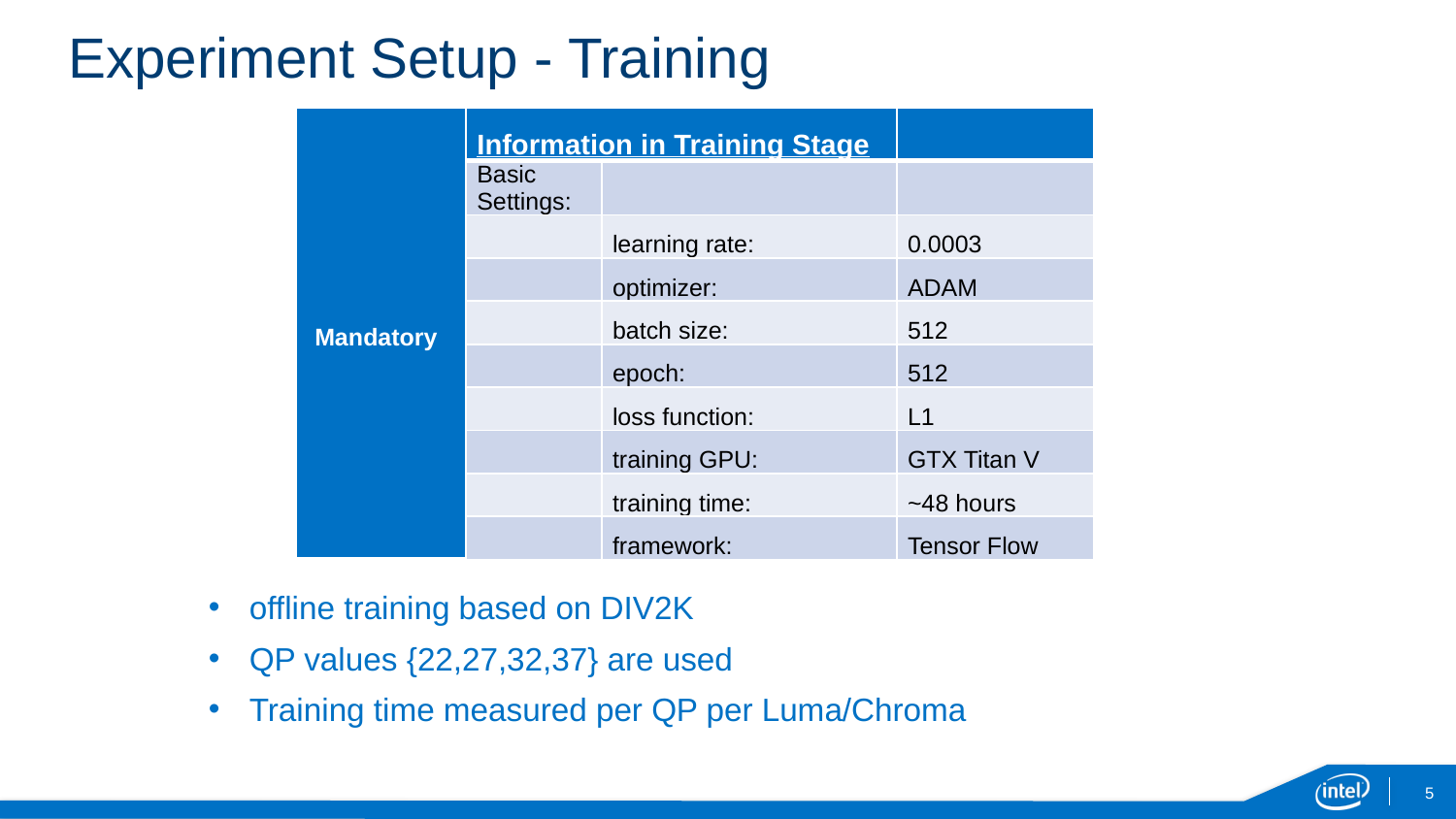

# Experiment Setup - Training
| Mandatory | Information in Training Stage |  |  |
| --- | --- | --- | --- |
|  | Basic Settings: |  |  |
|  |  | learning rate: | 0.0003 |
|  |  | optimizer: | ADAM |
|  |  | batch size: | 512 |
|  |  | epoch: | 512 |
|  |  | loss function: | L1 |
|  |  | training GPU: | GTX Titan V |
|  |  | training time: | ~48 hours |
|  |  | framework: | Tensor Flow |
offline training based on DIV2K
QP values {22,27,32,37} are used
Training time measured per QP per Luma/Chroma
5